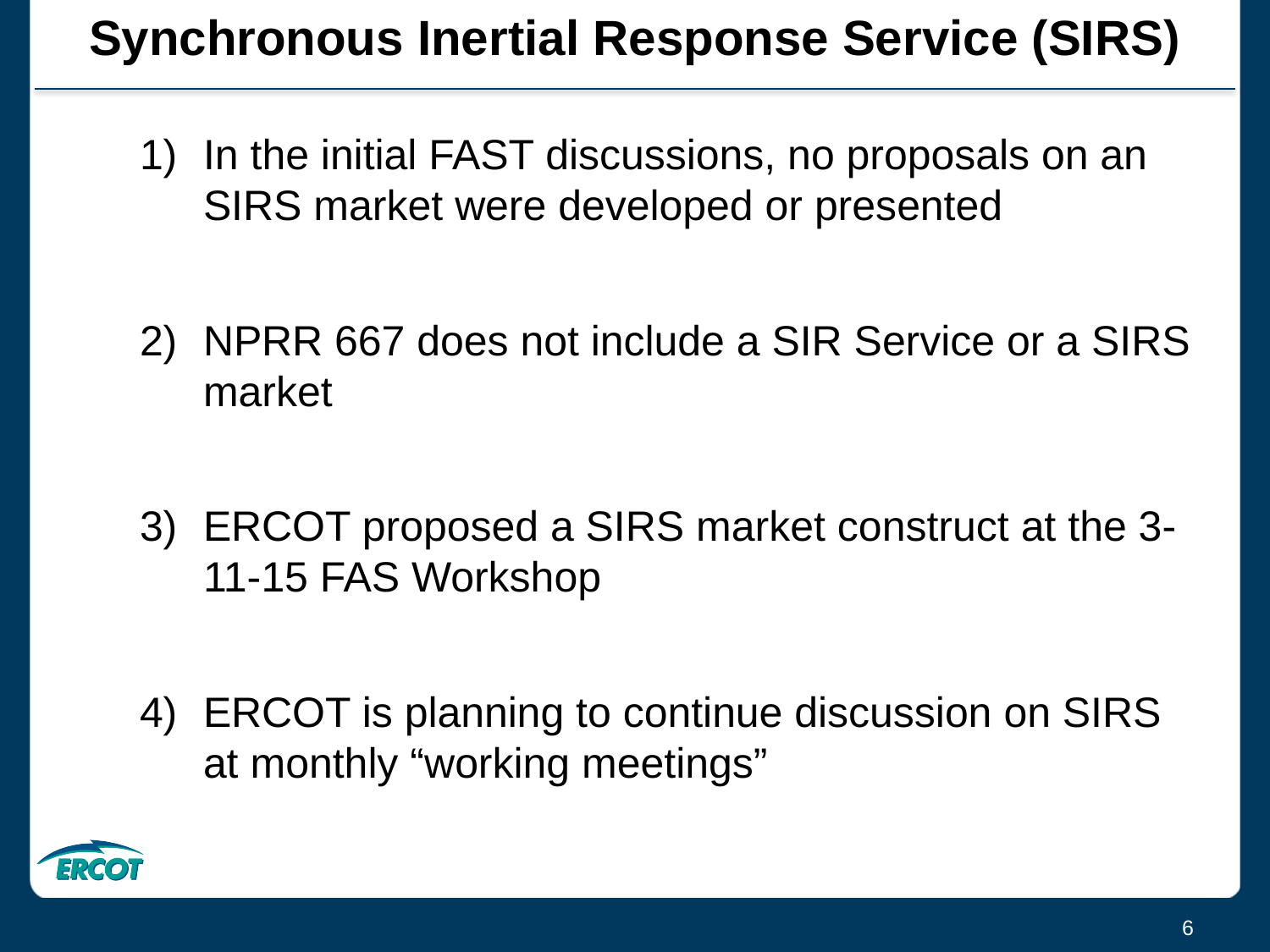

# Synchronous Inertial Response Service (SIRS)
In the initial FAST discussions, no proposals on an SIRS market were developed or presented

NPRR 667 does not include a SIR Service or a SIRS market

ERCOT proposed a SIRS market construct at the 3-11-15 FAS Workshop

ERCOT is planning to continue discussion on SIRS at monthly “working meetings”

6